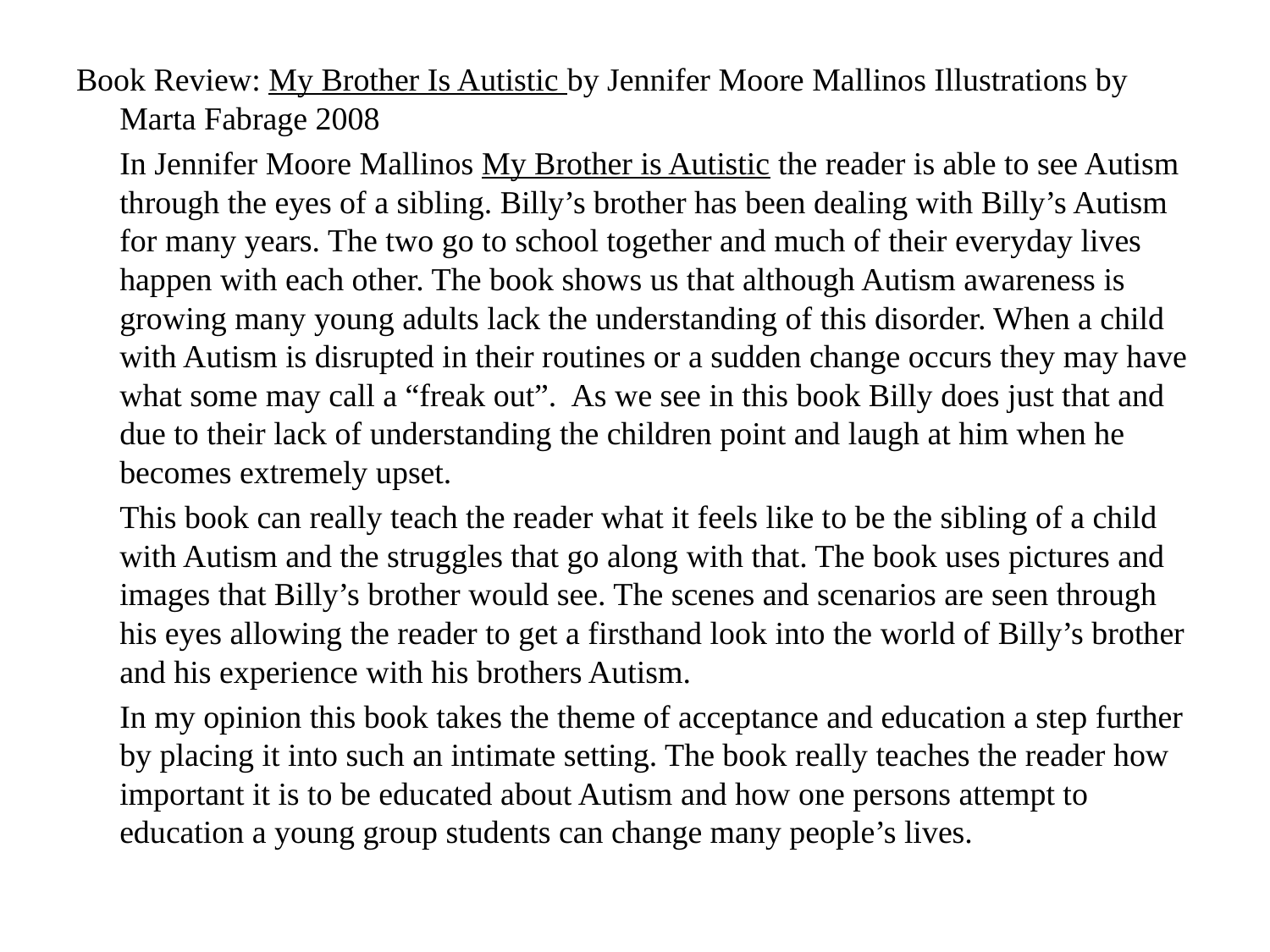

Book Review: My Brother Is Autistic by Jennifer Moore Mallinos Illustrations by Marta Fabrage 2008
		In Jennifer Moore Mallinos My Brother is Autistic the reader is able to see Autism through the eyes of a sibling. Billy’s brother has been dealing with Billy’s Autism for many years. The two go to school together and much of their everyday lives happen with each other. The book shows us that although Autism awareness is growing many young adults lack the understanding of this disorder. When a child with Autism is disrupted in their routines or a sudden change occurs they may have what some may call a “freak out”.  As we see in this book Billy does just that and due to their lack of understanding the children point and laugh at him when he becomes extremely upset.
		This book can really teach the reader what it feels like to be the sibling of a child with Autism and the struggles that go along with that. The book uses pictures and images that Billy’s brother would see. The scenes and scenarios are seen through his eyes allowing the reader to get a firsthand look into the world of Billy’s brother and his experience with his brothers Autism.
		In my opinion this book takes the theme of acceptance and education a step further by placing it into such an intimate setting. The book really teaches the reader how important it is to be educated about Autism and how one persons attempt to education a young group students can change many people’s lives.